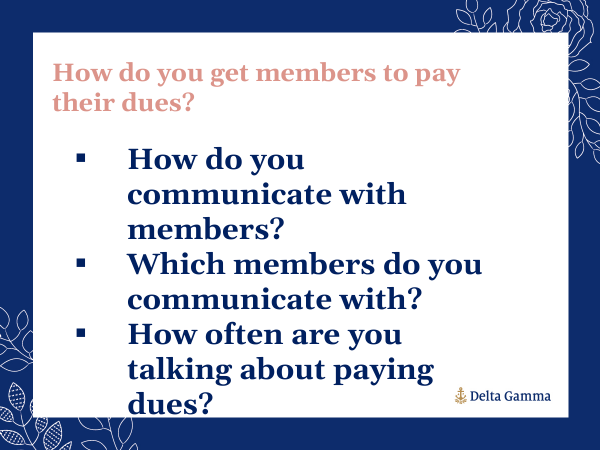

How do you get members to pay their dues?

How do you communicate with members?
Which members do you communicate with?
How often are you talking about paying dues?